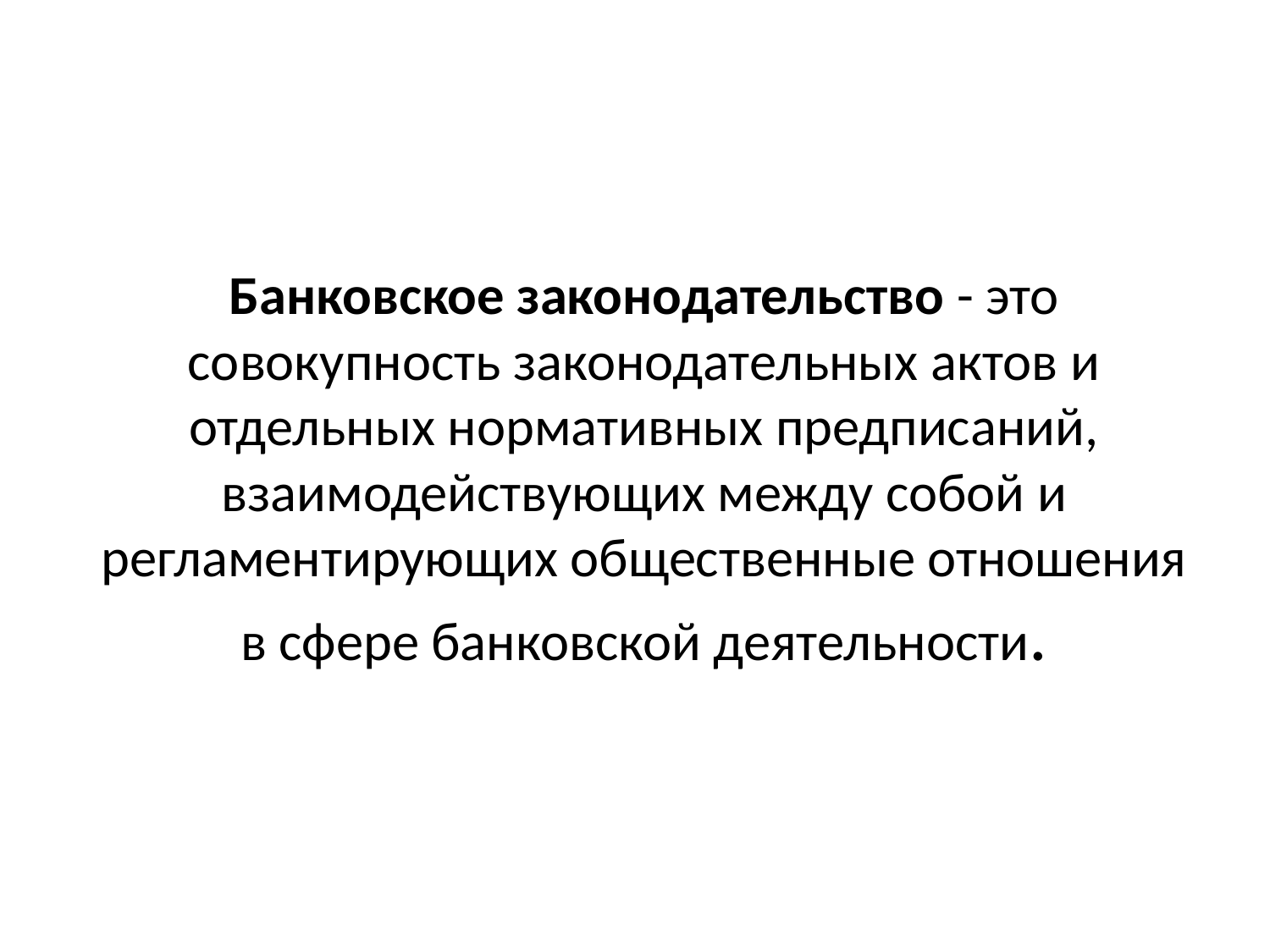

# Банковское законодательство - это совокупность законодательных актов и отдельных нормативных предписаний, взаимодействующих между собой и регламентирующих общественные отношения в сфере банковской деятельности.